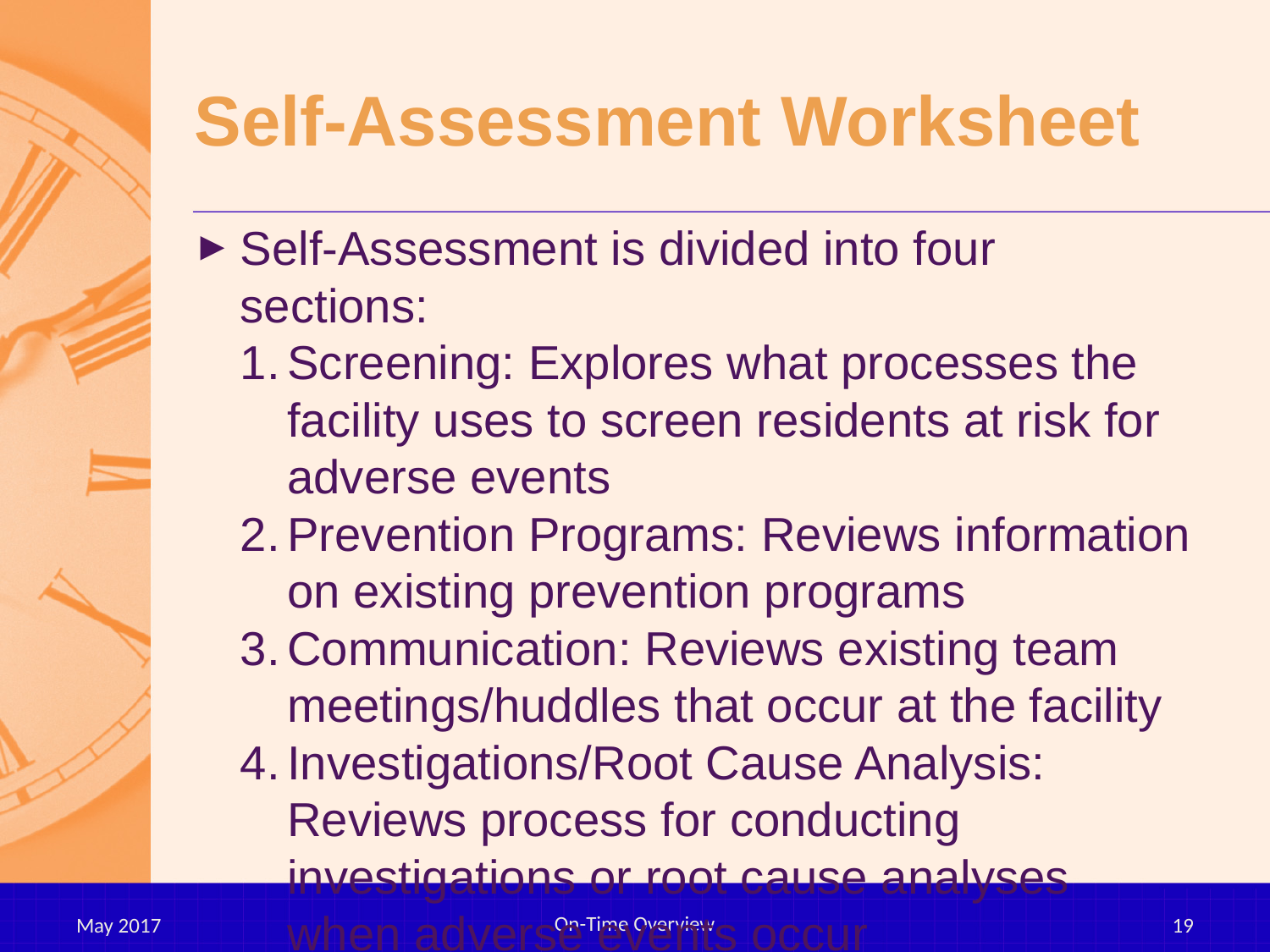

# Self-Assessment Worksheet
Self-Assessment is divided into four sections:
Screening: Explores what processes the facility uses to screen residents at risk for adverse events
Prevention Programs: Reviews information on existing prevention programs
Communication: Reviews existing team meetings/huddles that occur at the facility
Investigations/Root Cause Analysis: Reviews process for conducting investigations or root cause analyses when adverse events occur
On-Time Overview
May 2017
19